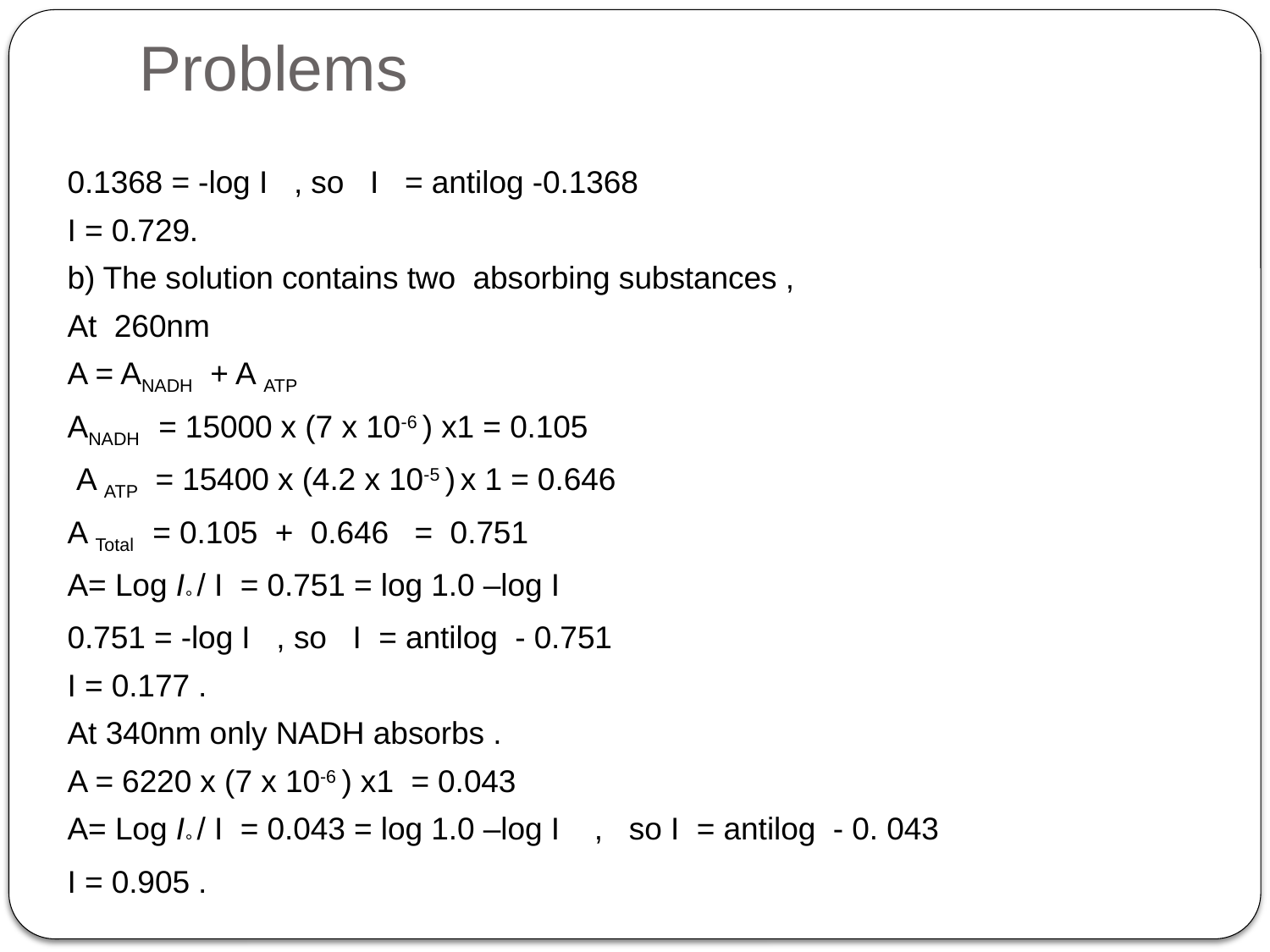

# Problems
0.1368 = -log I   , so   I   = antilog -0.1368
I = 0.729.
b) The solution contains two  absorbing substances ,
At  260nm
A = ANADH  + A ATP
ANADH   = 15000 x (7 x 10-6 ) x1 = 0.105
 A ATP  = 15400 x (4.2 x 10-5 ) x 1 = 0.646
A Total   = 0.105  +  0.646   =  0.751
A= Log I° / I  = 0.751 = log 1.0 –log I
0.751 = -log I   , so   I  = antilog  - 0.751
I = 0.177 .
At 340nm only NADH absorbs .
A = 6220 x (7 x 10-6 ) x1  = 0.043
A= Log I° / I  = 0.043 = log 1.0 –log I    ,   so I  = antilog  - 0. 043
I = 0.905 .